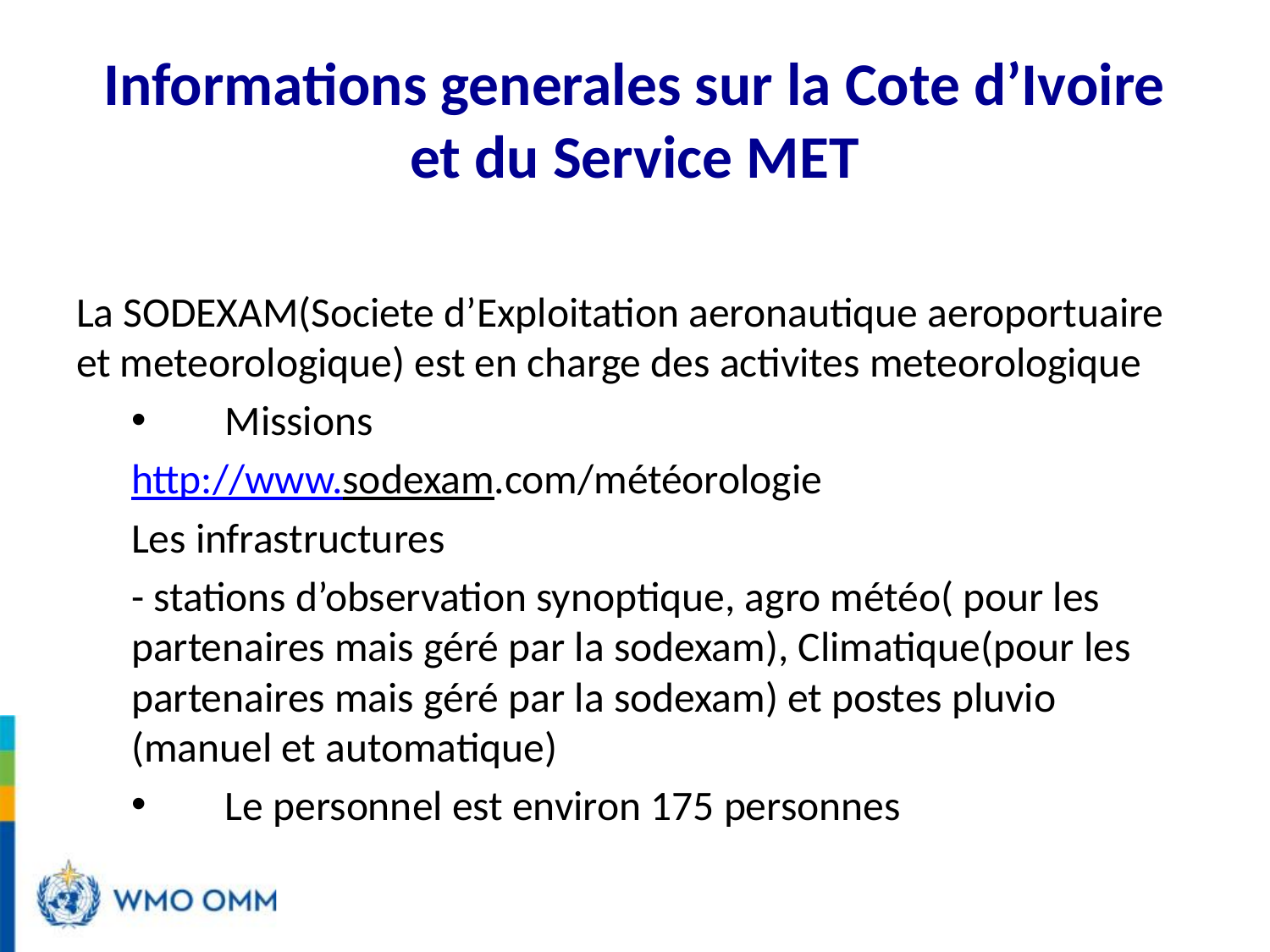

# Informations generales sur la Cote d’Ivoire et du Service MET

La SODEXAM(Societe d’Exploitation aeronautique aeroportuaire et meteorologique) est en charge des activites meteorologique
Missions
			http://www.sodexam.com/météorologie
Les infrastructures
	- stations d’observation synoptique, agro météo( pour les partenaires mais géré par la sodexam), Climatique(pour les partenaires mais géré par la sodexam) et postes pluvio (manuel et automatique)
Le personnel est environ 175 personnes